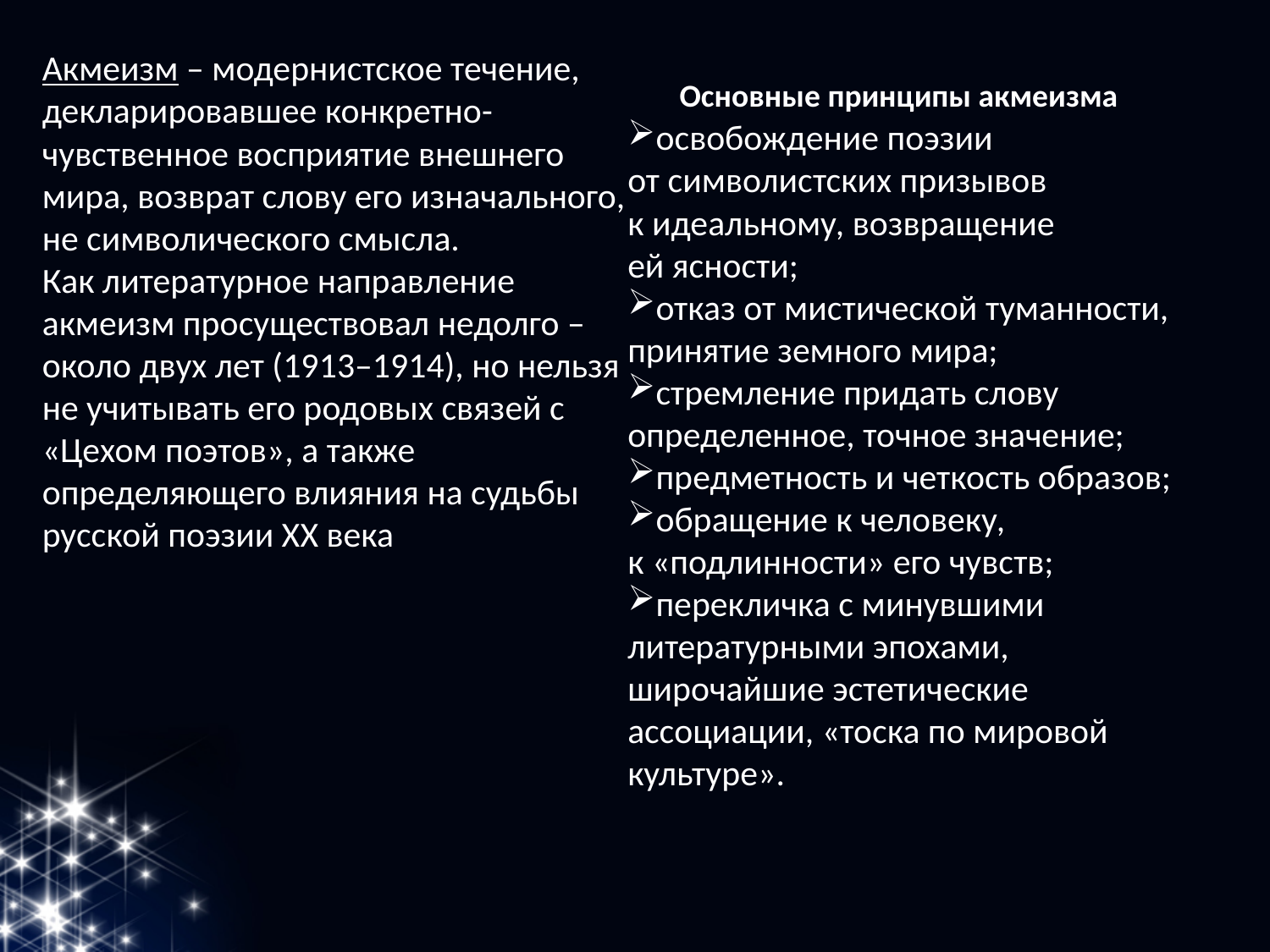

Акмеизм – модернистское течение, декларировавшее конкретно-чувственное восприятие внешнего мира, возврат слову его изначального, не символического смысла.
Как литературное направление акмеизм просуществовал недолго – около двух лет (1913–1914), но нельзя не учитывать его родовых связей с «Цехом поэтов», а также определяющего влияния на судьбы русской поэзии ХХ века

Основные принципы акмеизма
освобождение поэзии от символистских призывов к идеальному, возвращение ей ясности;
отказ от мистической туманности, принятие земного мира;
стремление придать слову определенное, точное значение;
предметность и четкость образов;
обращение к человеку, к «подлинности» его чувств;
перекличка с минувшими литературными эпохами, широчайшие эстетические ассоциации, «тоска по мировой культуре».